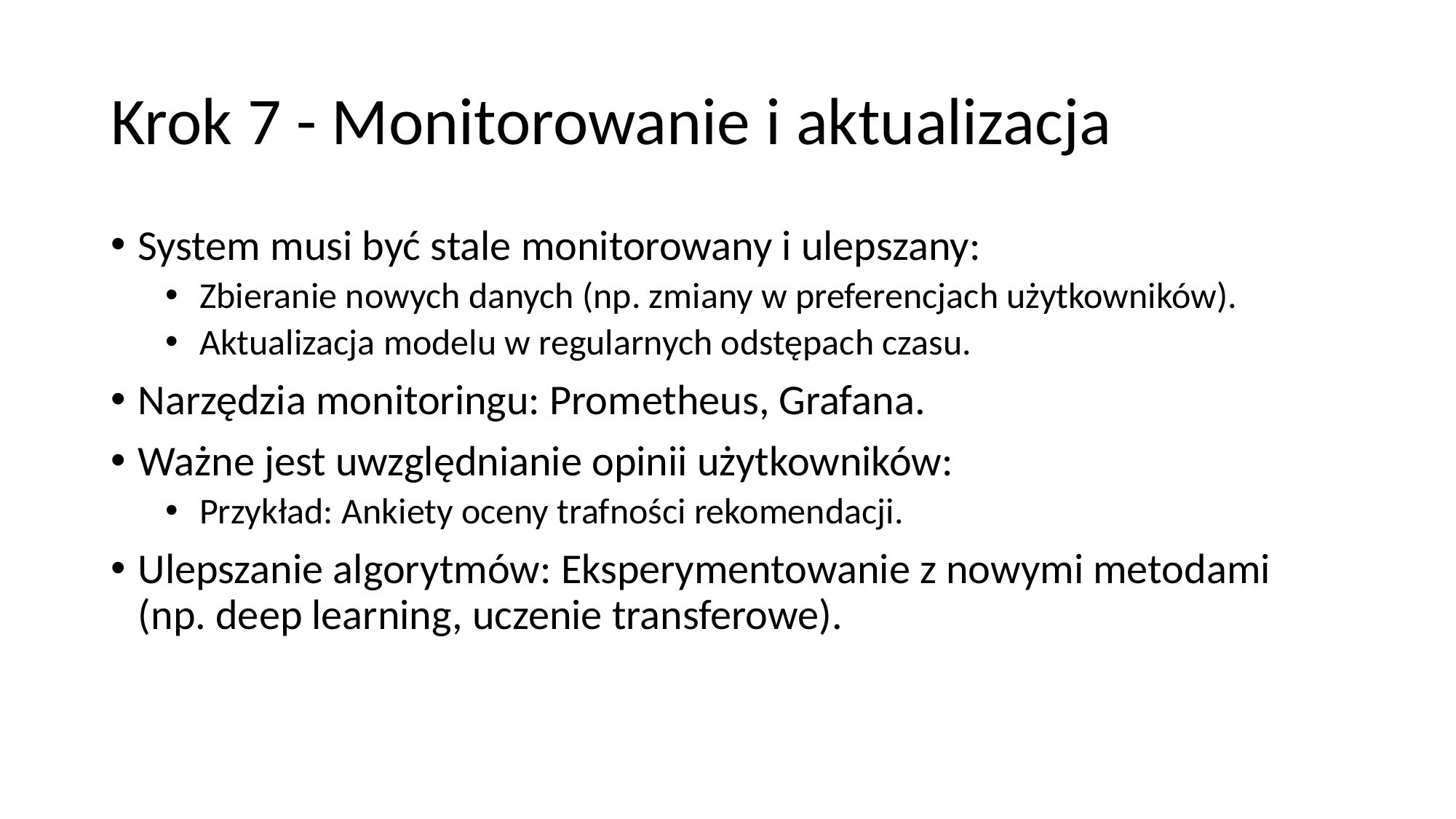

# Krok 7 - Monitorowanie i aktualizacja
System musi być stale monitorowany i ulepszany:
Zbieranie nowych danych (np. zmiany w preferencjach użytkowników).
Aktualizacja modelu w regularnych odstępach czasu.
Narzędzia monitoringu: Prometheus, Grafana.
Ważne jest uwzględnianie opinii użytkowników:
Przykład: Ankiety oceny trafności rekomendacji.
Ulepszanie algorytmów: Eksperymentowanie z nowymi metodami (np. deep learning, uczenie transferowe).